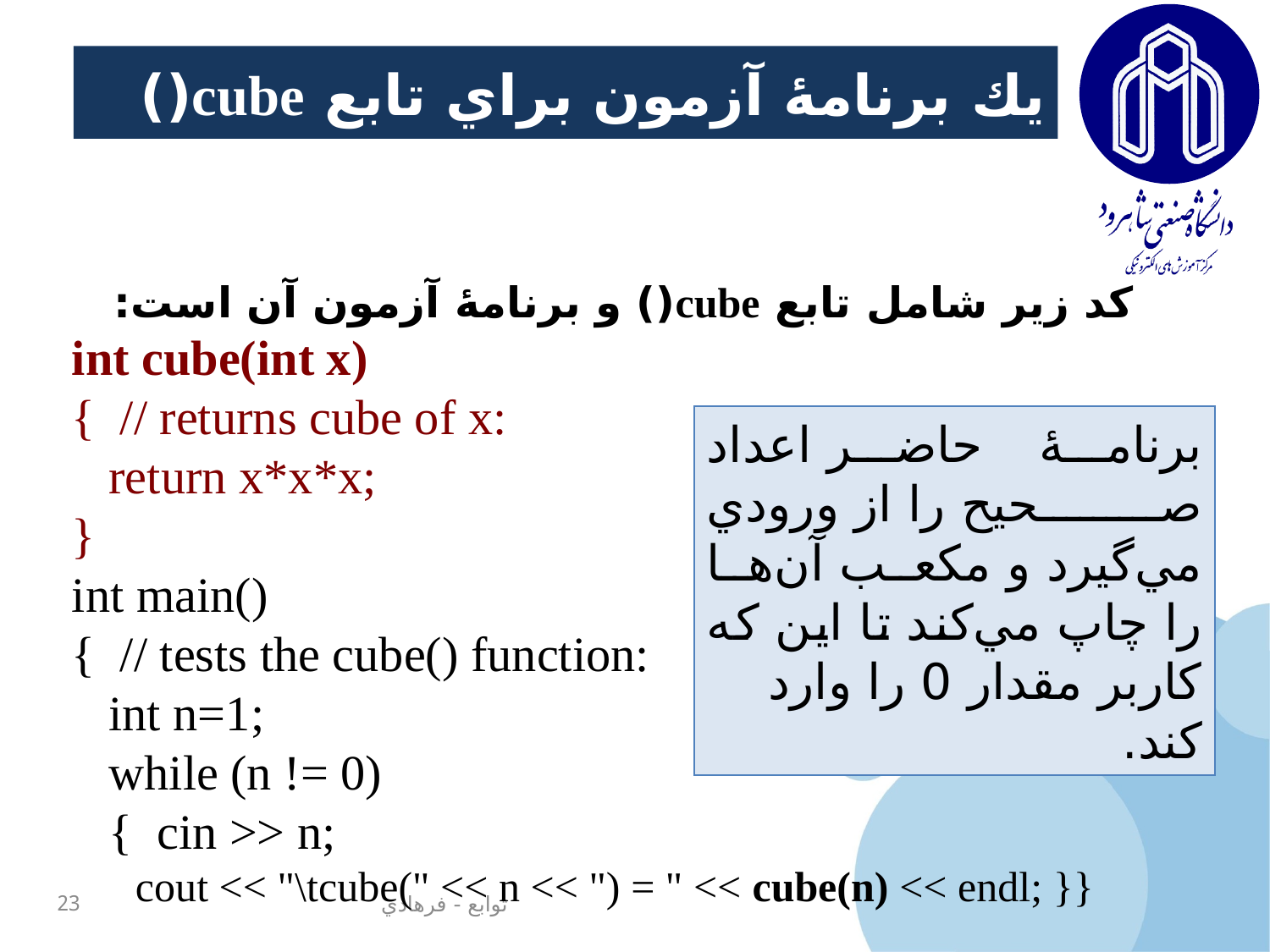

# يك برنامۀ آزمون براي تابع cube()
کد زير شامل تابع cube() و برنامۀ آزمون آن است:
int cube(int x)
{  // returns cube of x:
   return x*x*x;
}
int main()
{  // tests the cube() function:
   int n=1;
   while (n != 0)
   {  cin >> n;
      cout << "\tcube(" << n << ") = " << cube(n) << endl; }}
برنامۀ حاضر اعداد صحيح را از ورودي مي‌گيرد و مكعب آن‌ها را چاپ مي‌كند تا اين كه كاربر مقدار 0 را وارد كند.
23
توابع - فرهادي